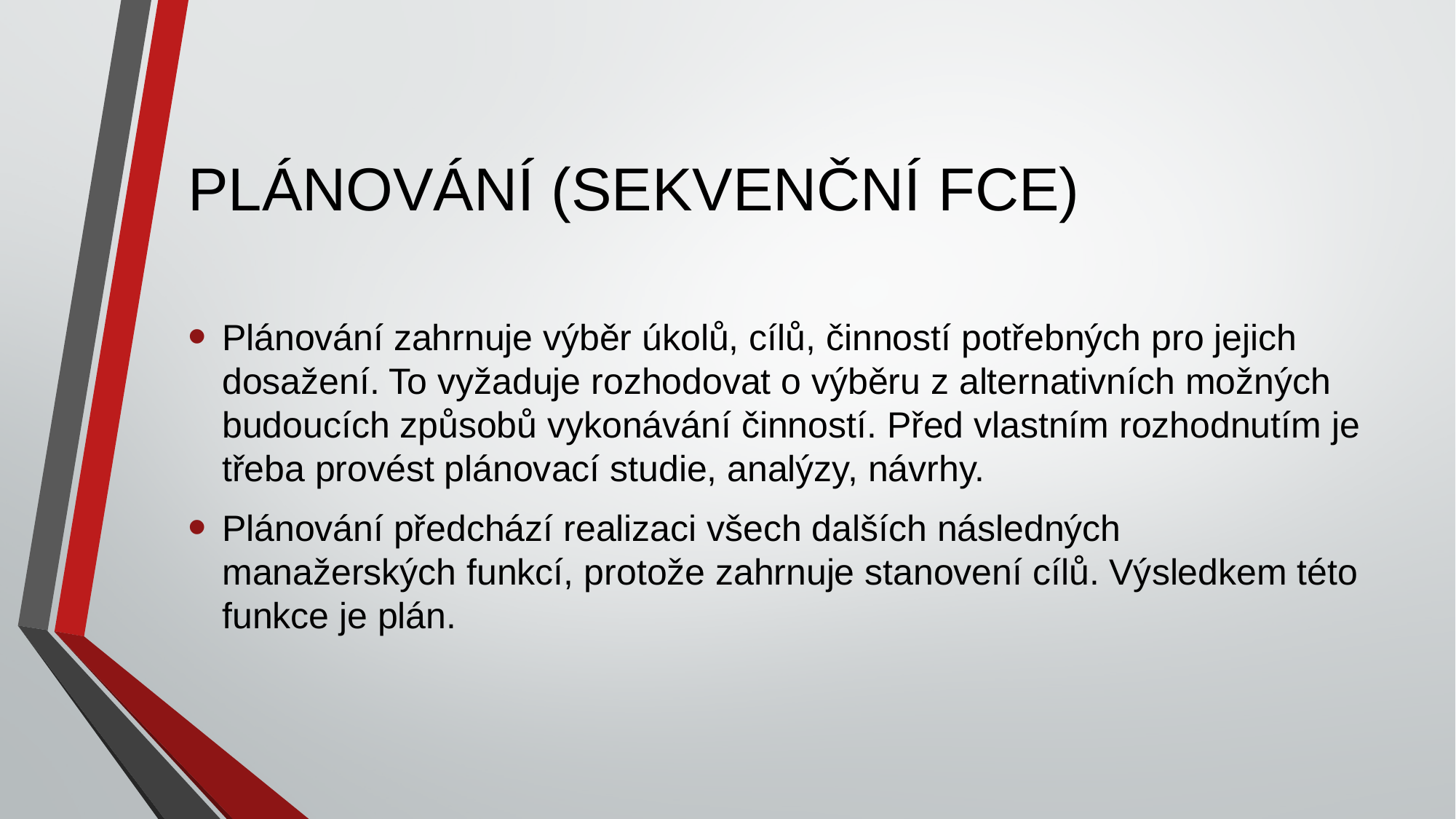

# PLÁNOVÁNÍ (SEKVENČNÍ FCE)
Plánování zahrnuje výběr úkolů, cílů, činností potřebných pro jejich dosažení. To vyžaduje rozhodovat o výběru z alternativních možných budoucích způsobů vykonávání činností. Před vlastním rozhodnutím je třeba provést plánovací studie, analýzy, návrhy.
Plánování předchází realizaci všech dalších následných manažerských funkcí, protože zahrnuje stanovení cílů. Výsledkem této funkce je plán.